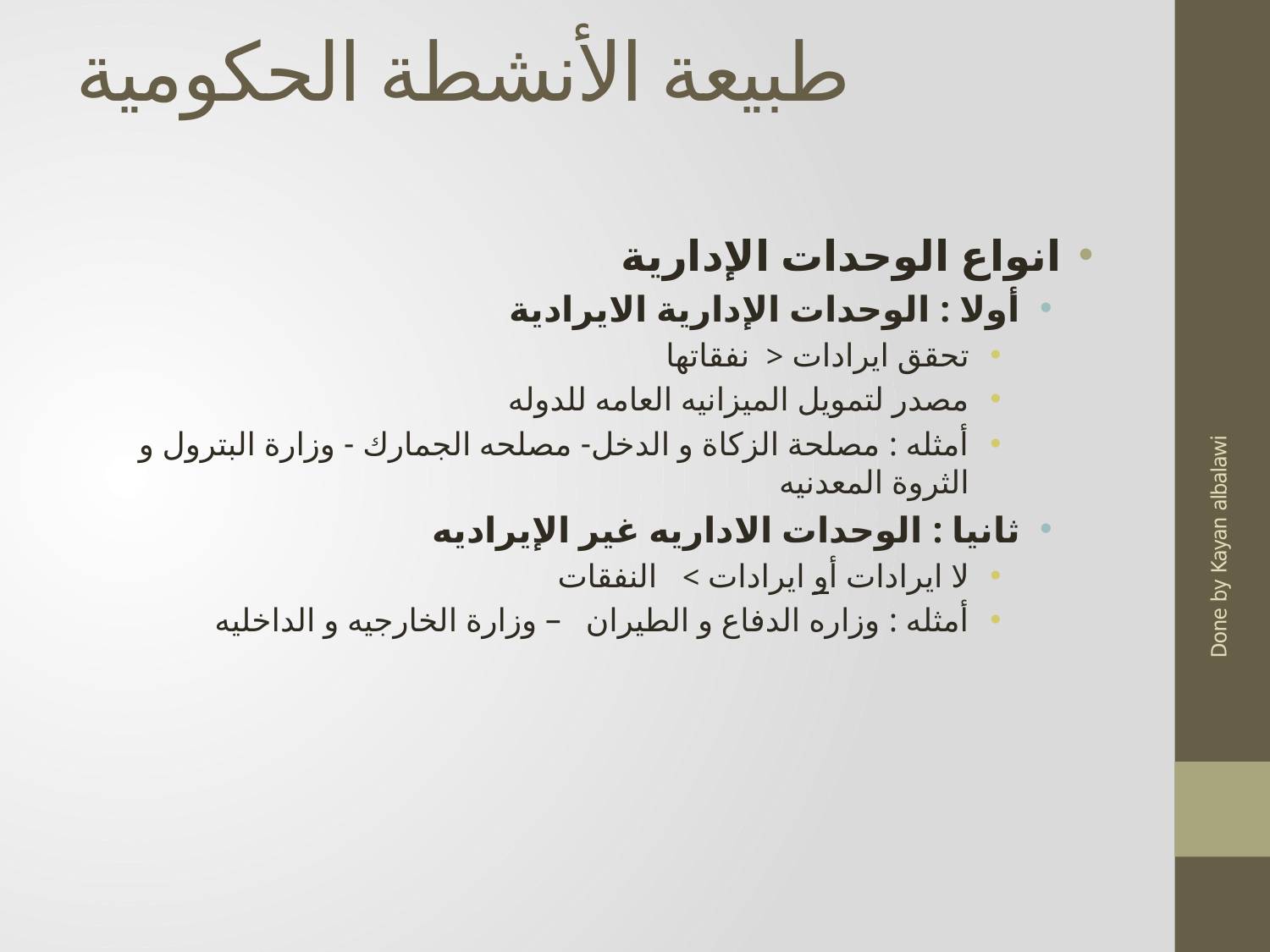

# طبيعة الأنشطة الحكومية
انواع الوحدات الإدارية
أولا : الوحدات الإدارية الايرادية
تحقق ايرادات <  نفقاتها
مصدر لتمويل الميزانيه العامه للدوله
أمثله : مصلحة الزكاة و الدخل- مصلحه الجمارك - وزارة البترول و الثروة المعدنيه
ثانيا : الوحدات الاداريه غير الإيراديه
لا ايرادات أو ايرادات >   النفقات
أمثله : وزاره الدفاع و الطيران   – وزارة الخارجيه و الداخليه

Done by Kayan albalawi